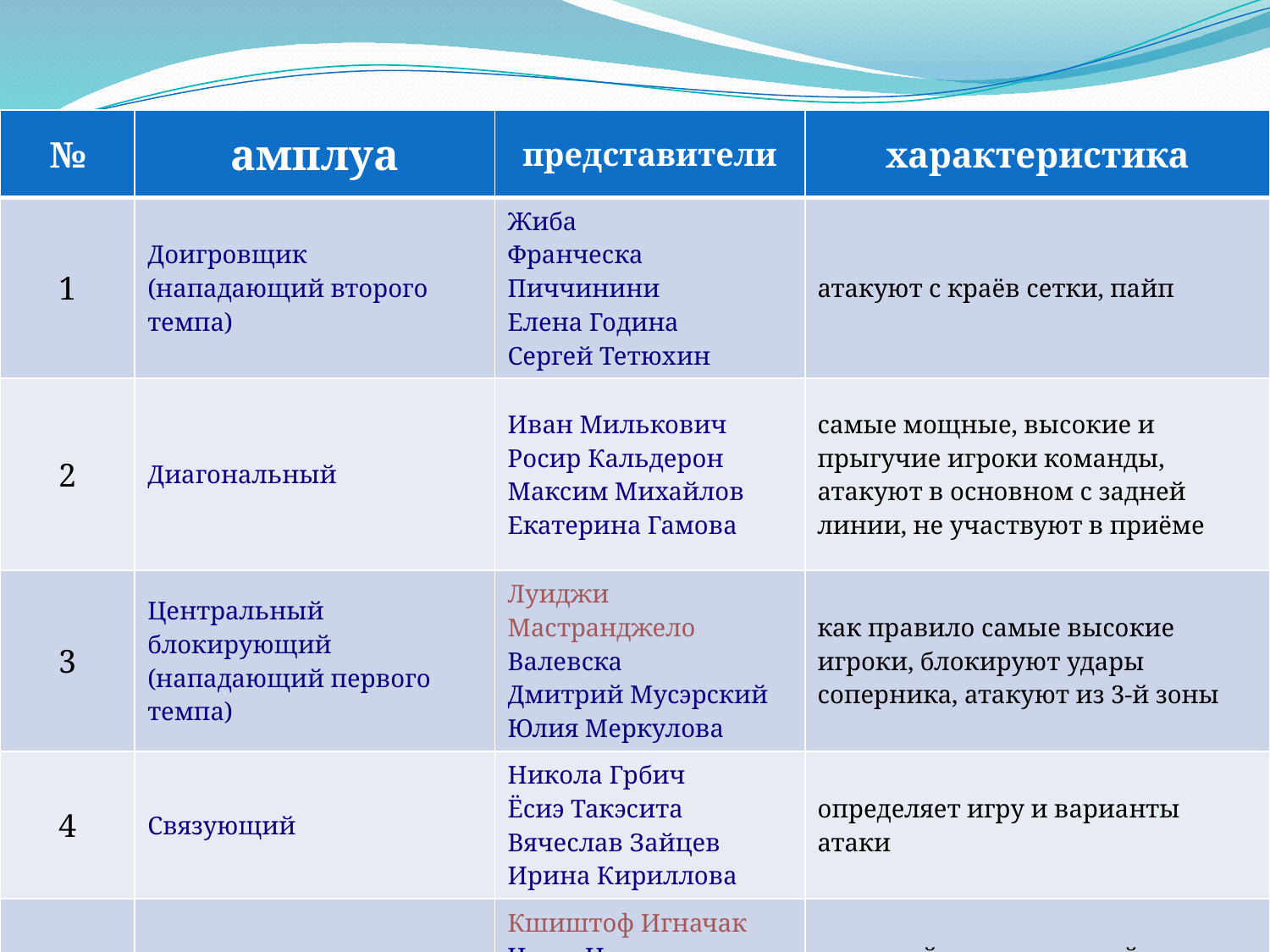

# Амплуа игроков
| № | амплуа | представители | характеристика |
| --- | --- | --- | --- |
| 1 | Доигровщик (нападающий второго темпа) | Жиба Франческа Пиччинини Елена Година Сергей Тетюхин | атакуют с краёв сетки, пайп |
| 2 | Диагональный | Иван Милькович Росир Кальдерон Максим Михайлов Екатерина Гамова | самые мощные, высокие и прыгучие игроки команды, атакуют в основном с задней линии, не участвуют в приёме |
| 3 | Центральный блокирующий (нападающий первого темпа) | Луиджи Мастранджело Валевска Дмитрий Мусэрский Юлия Меркулова | как правило самые высокие игроки, блокируют удары соперника, атакуют из 3-й зоны |
| 4 | Связующий | Никола Грбич Ёсиэ Такэсита Вячеслав Зайцев Ирина Кириллова | определяет игру и варианты атаки |
| 5 | Либеро | Кшиштоф Игначак Чжан На Екатерина Уланова Алексей Вербов | основной принимающий, рост обычно < 190 см |